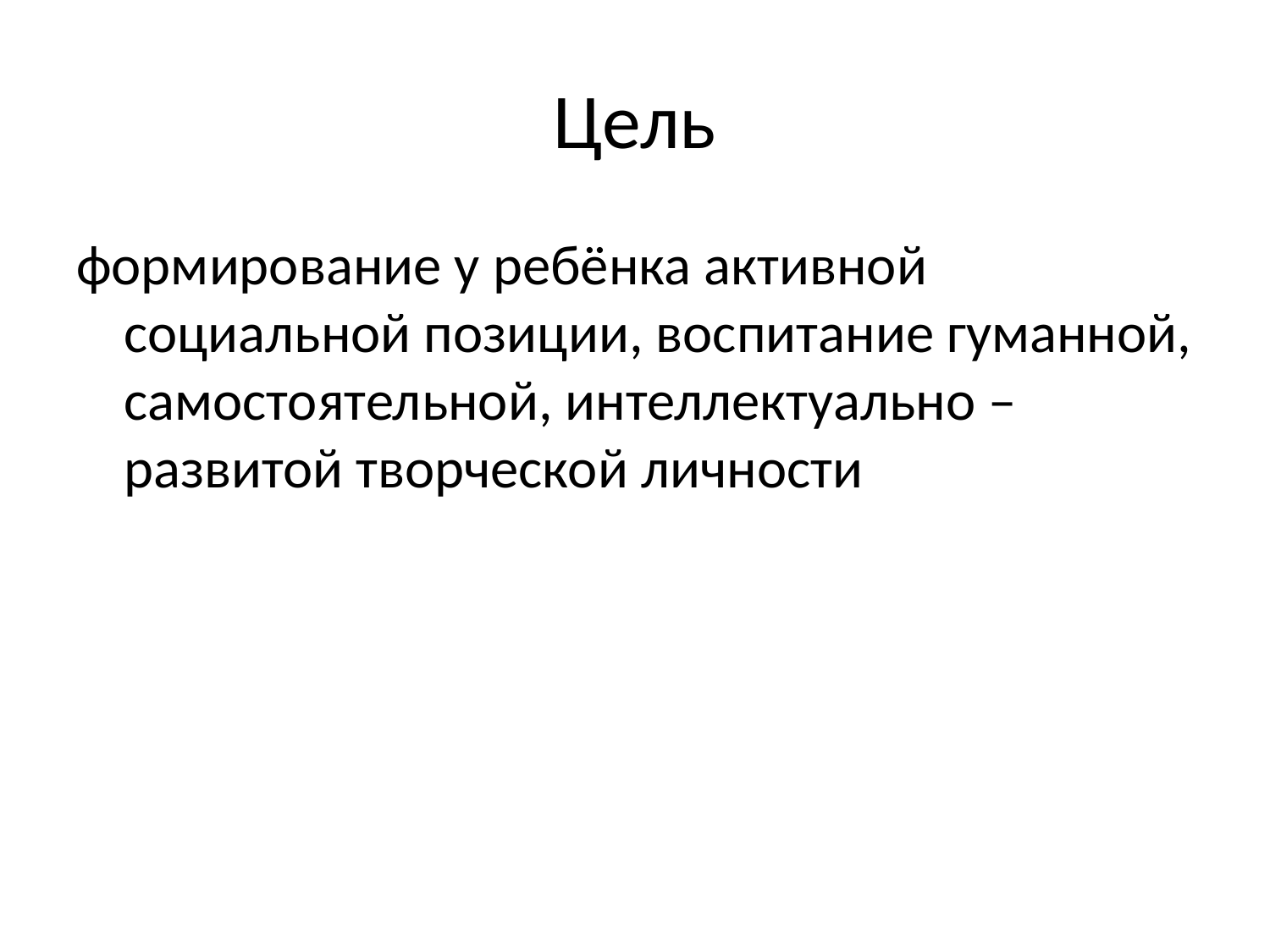

# Цель
формирование у ребёнка активной социальной позиции, воспитание гуманной, самостоятельной, интеллектуально – развитой творческой личности